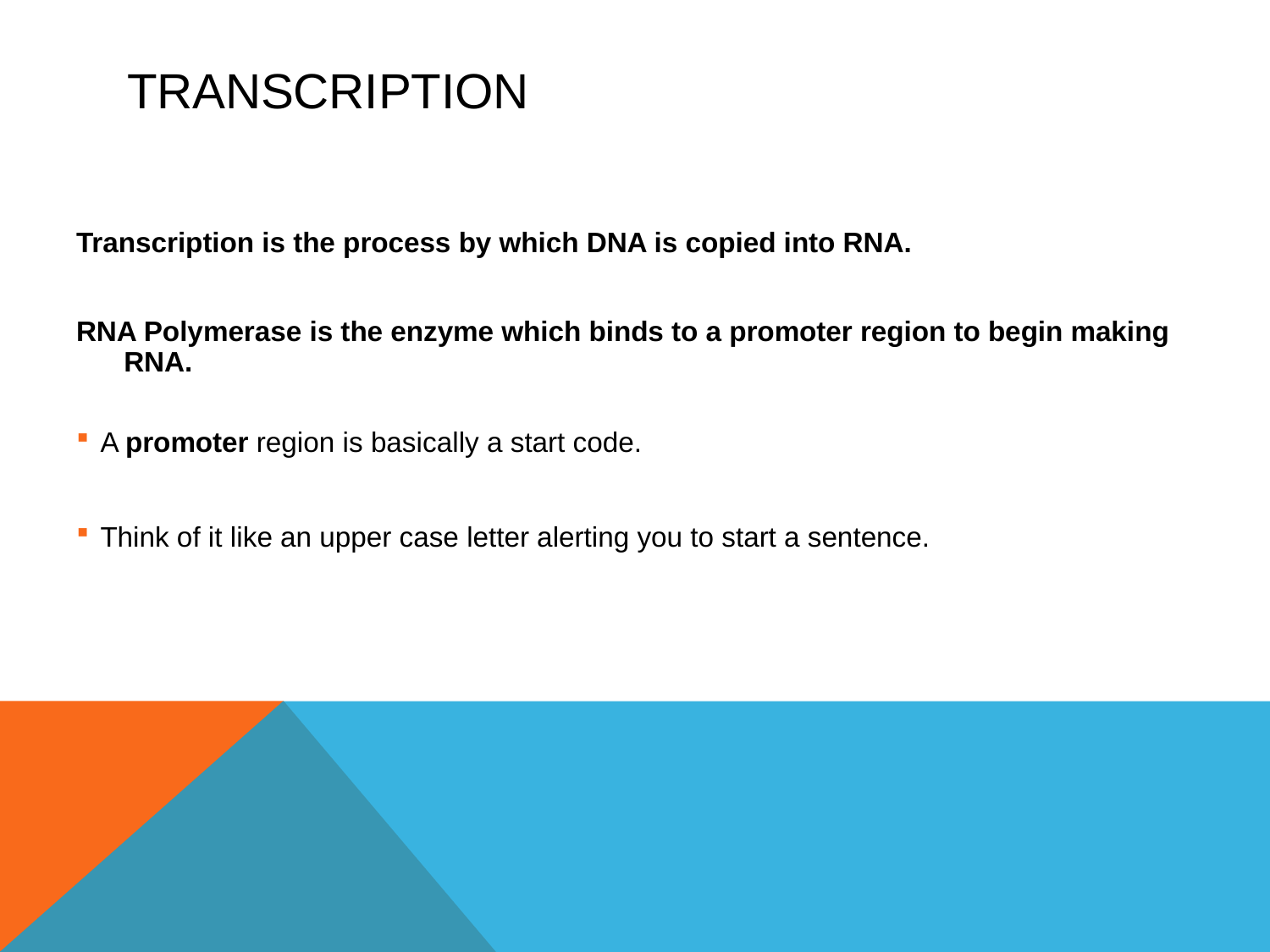

# Transcription
Transcription is the process by which DNA is copied into RNA.

RNA Polymerase is the enzyme which binds to a promoter region to begin making RNA.

A promoter region is basically a start code.

Think of it like an upper case letter alerting you to start a sentence.